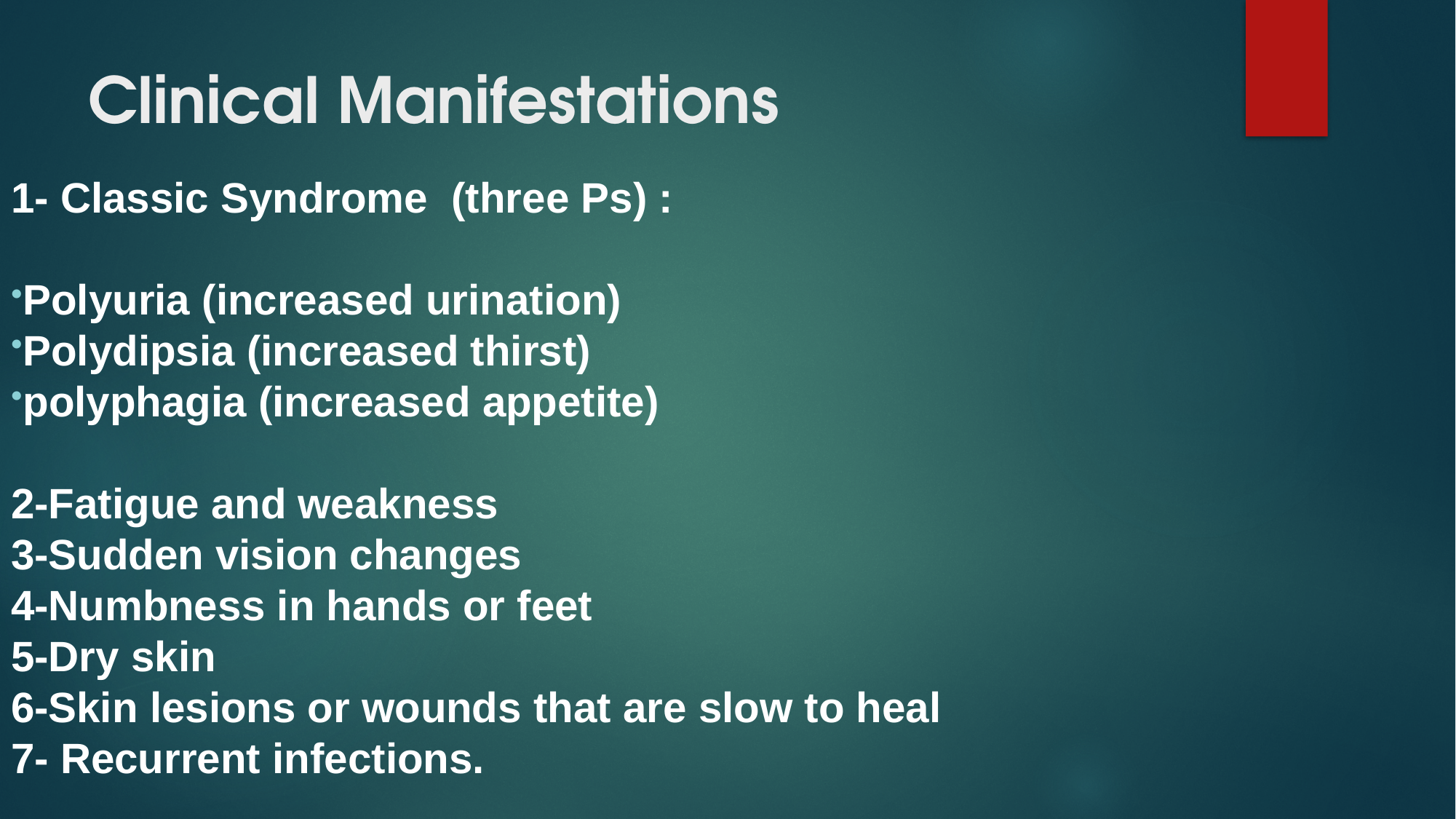

# Clinical Manifestations
1- Classic Syndrome  (three Ps) :

Polyuria (increased urination)
Polydipsia (increased thirst)
polyphagia (increased appetite)

2-Fatigue and weakness
3-Sudden vision changes
4-Numbness in hands or feet
5-Dry skin
6-Skin lesions or wounds that are slow to heal
7- Recurrent infections.

 N.B.:Type 1 diabetes may also be associated with sudden weight loss or nausea, vomiting, or abdominal pains, if DKA has developed